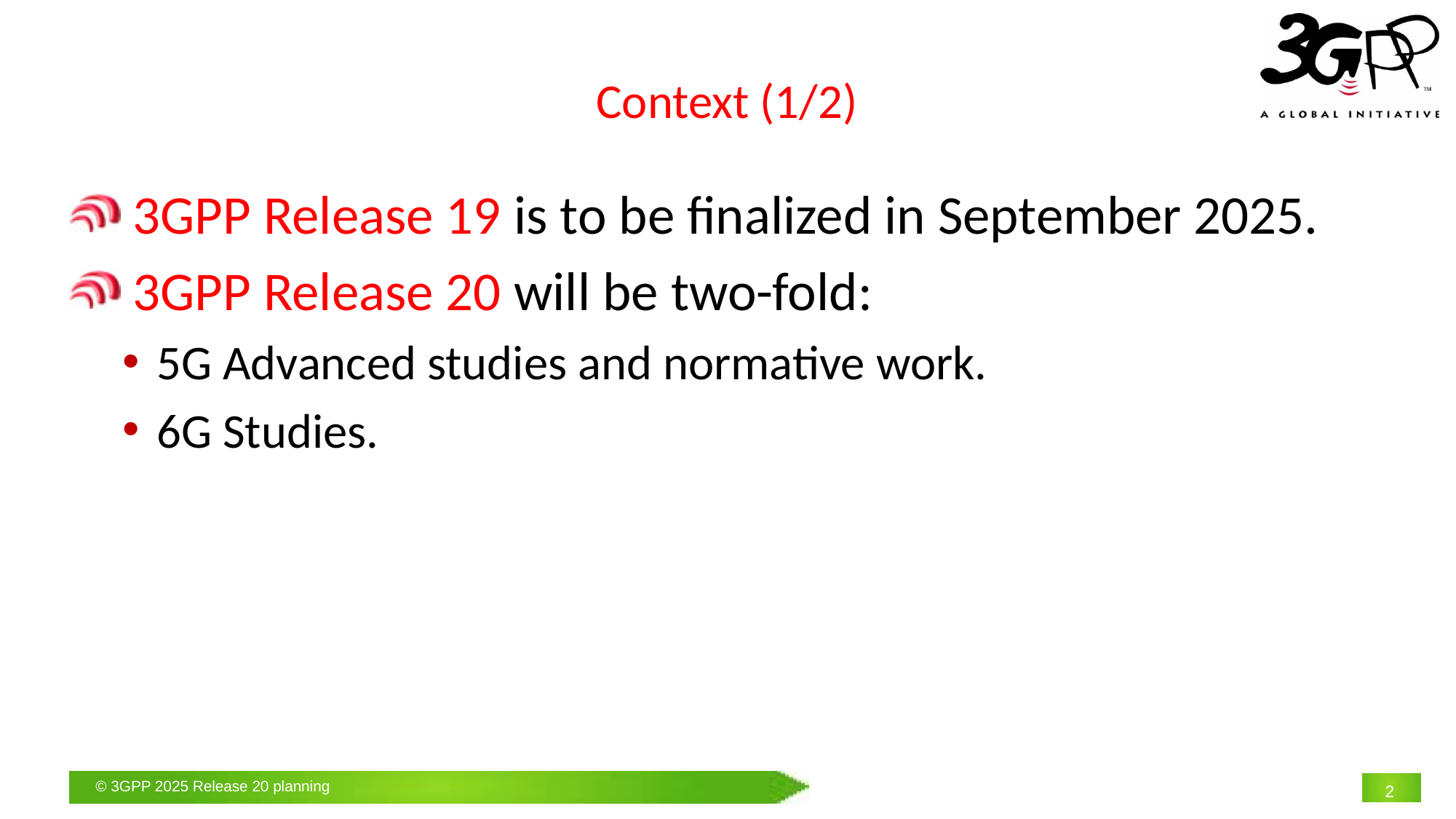

# Context (1/2)
 3GPP Release 19 is to be finalized in September 2025.
 3GPP Release 20 will be two-fold:
5G Advanced studies and normative work.
6G Studies.
2